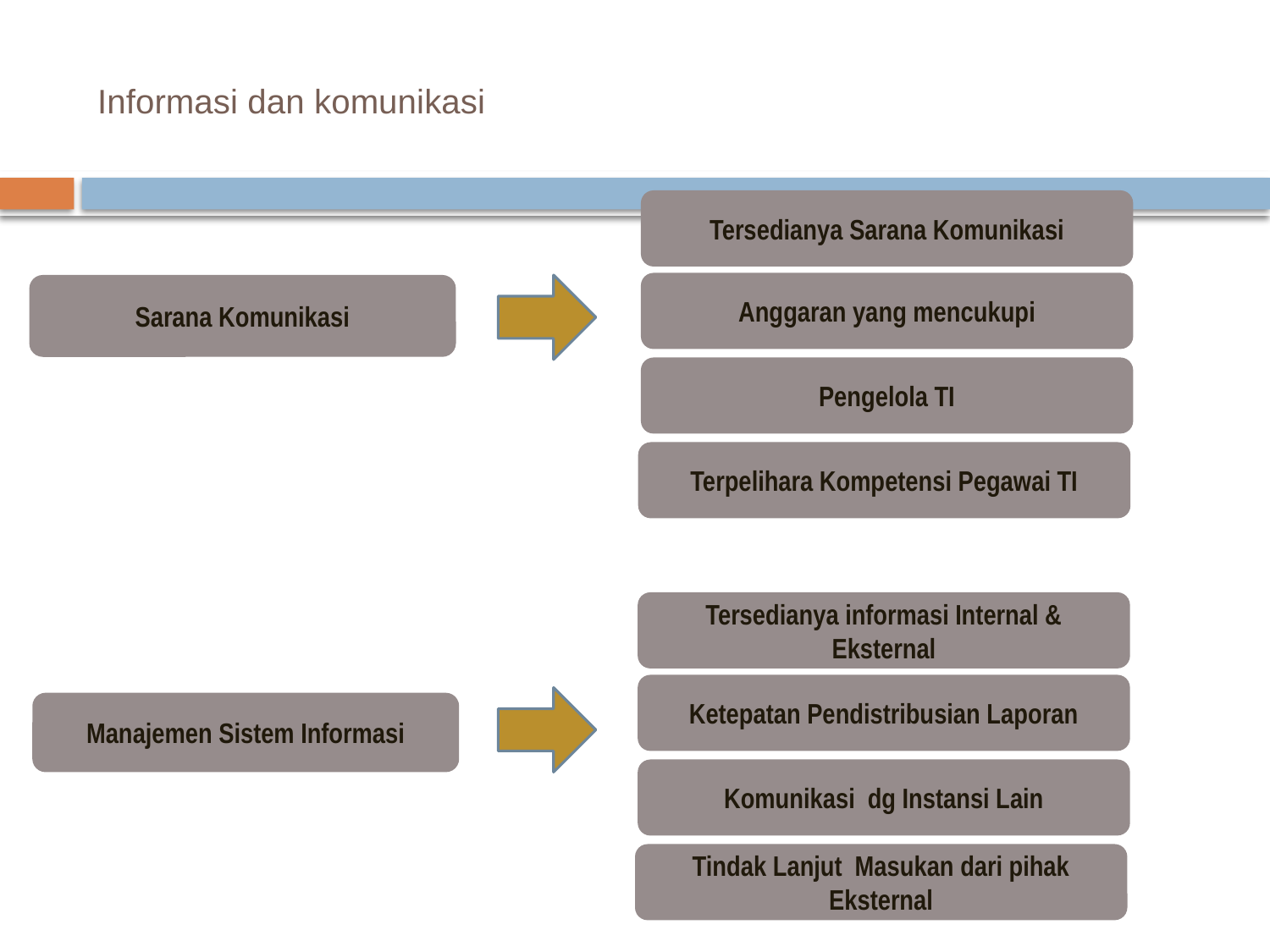

# Informasi dan komunikasi
Tersedianya Sarana Komunikasi
Anggaran yang mencukupi

Sarana Komunikasi
Pengelola TI
Terpelihara Kompetensi Pegawai TI
Tersedianya informasi Internal & Eksternal
Ketepatan Pendistribusian Laporan

Manajemen Sistem Informasi
Komunikasi  dg Instansi Lain
Tindak Lanjut  Masukan dari pihak Eksternal